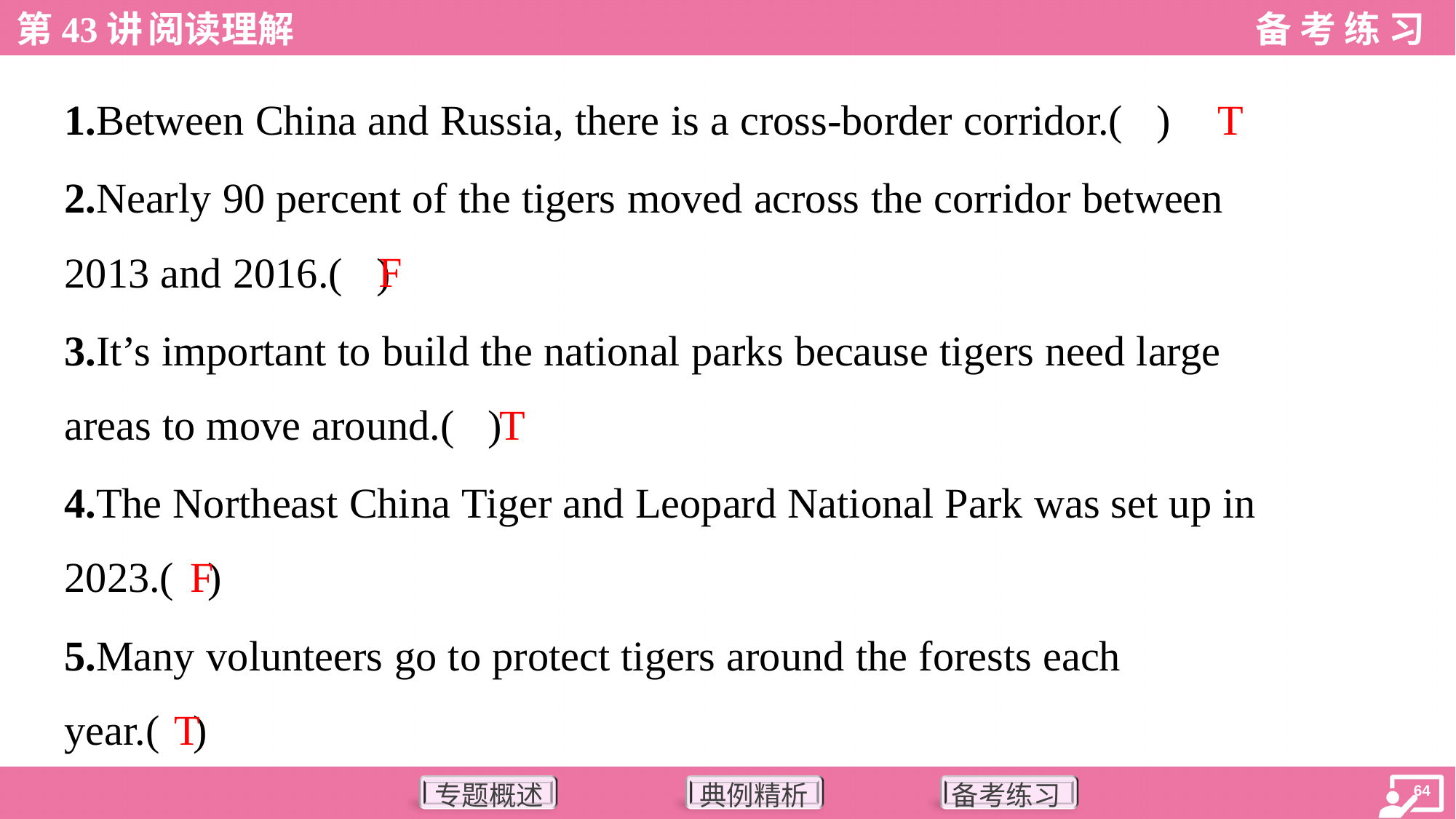

T
1.Between China and Russia, there is a cross-border corridor.(   )
2.Nearly 90 percent of the tigers moved across the corridor between
2013 and 2016.(   )
F
3.It’s important to build the national parks because tigers need large
areas to move around.(   )
T
4.The Northeast China Tiger and Leopard National Park was set up in
2023.(   )
F
5.Many volunteers go to protect tigers around the forests each
year.(   )
T